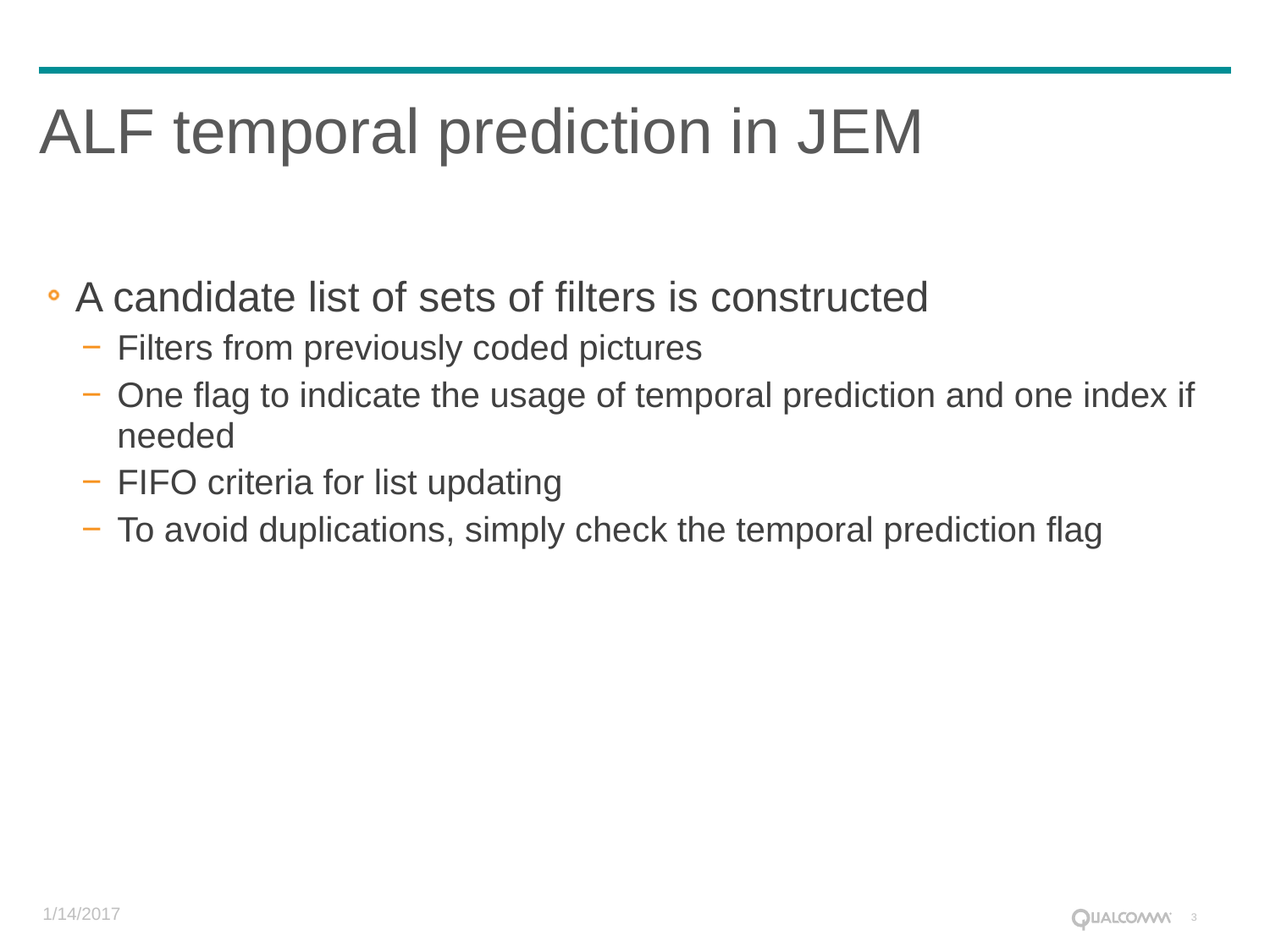

# ALF temporal prediction in JEM

A candidate list of sets of filters is constructed
Filters from previously coded pictures
One flag to indicate the usage of temporal prediction and one index if needed
FIFO criteria for list updating
To avoid duplications, simply check the temporal prediction flag